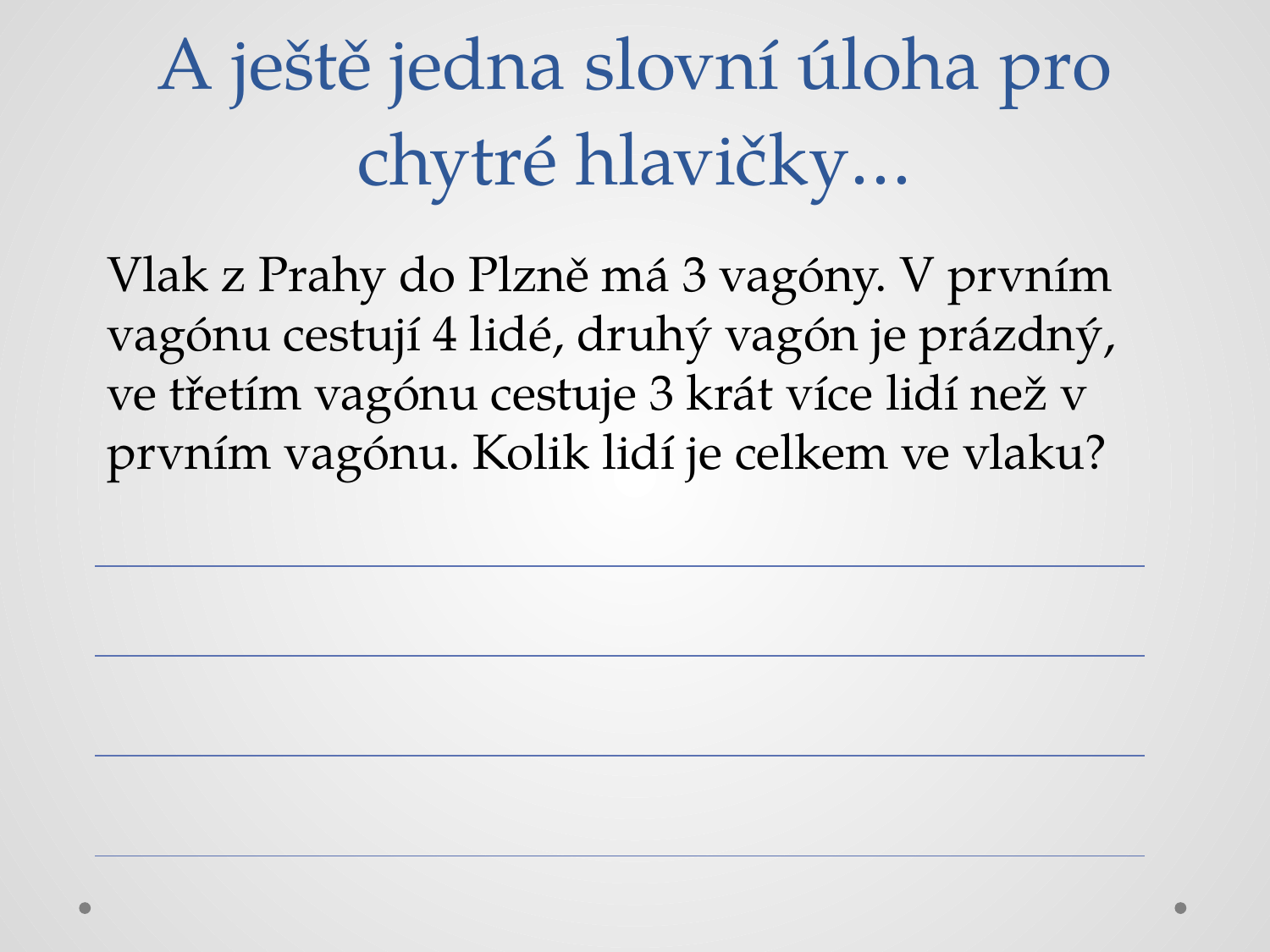

# A ještě jedna slovní úloha pro chytré hlavičky…
Vlak z Prahy do Plzně má 3 vagóny. V prvním vagónu cestují 4 lidé, druhý vagón je prázdný, ve třetím vagónu cestuje 3 krát více lidí než v prvním vagónu. Kolik lidí je celkem ve vlaku?